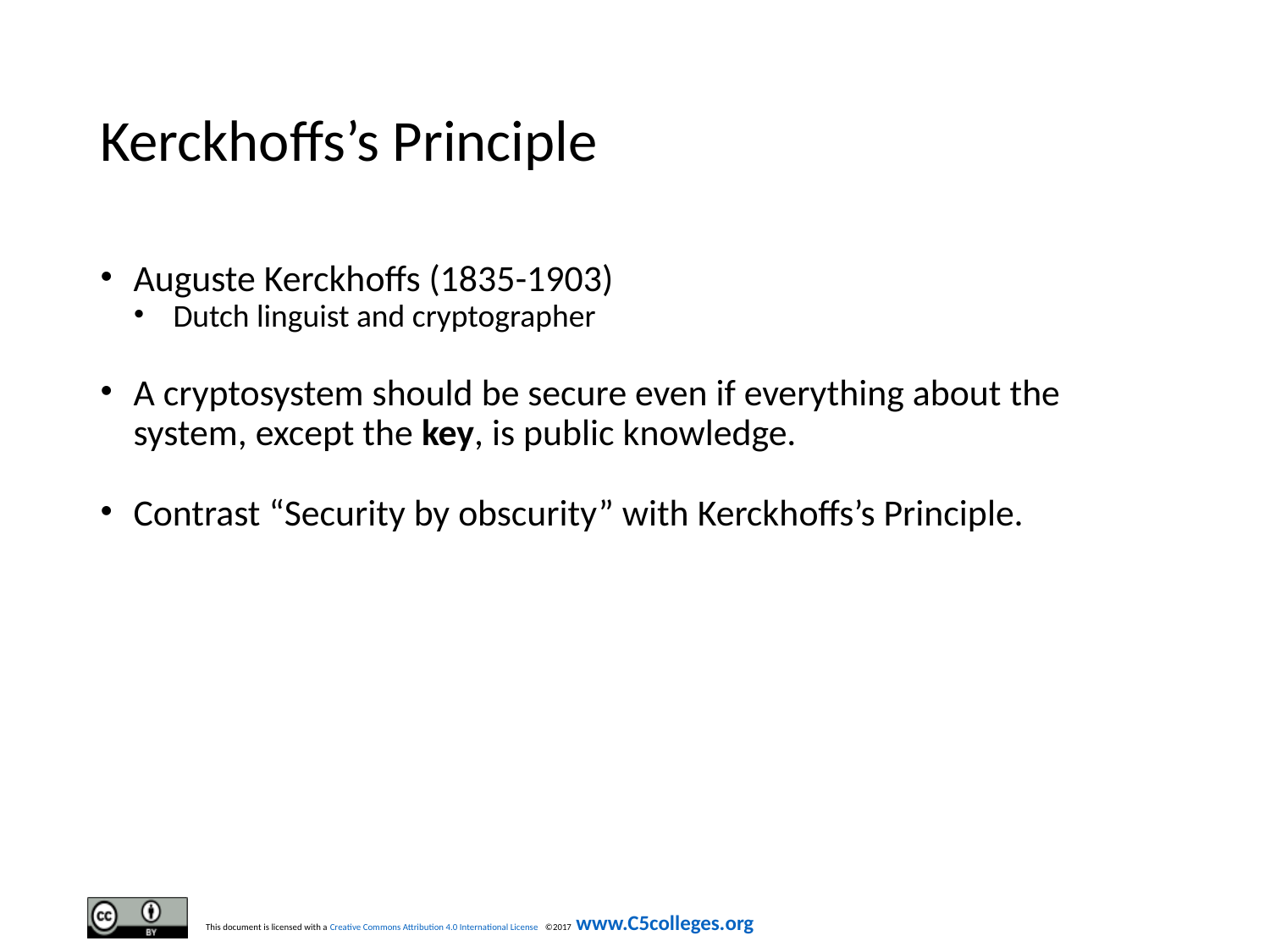

# Kerckhoffs’s Principle
Auguste Kerckhoffs (1835-1903)
Dutch linguist and cryptographer

A cryptosystem should be secure even if everything about the system, except the key, is public knowledge.

Contrast “Security by obscurity” with Kerckhoffs’s Principle.